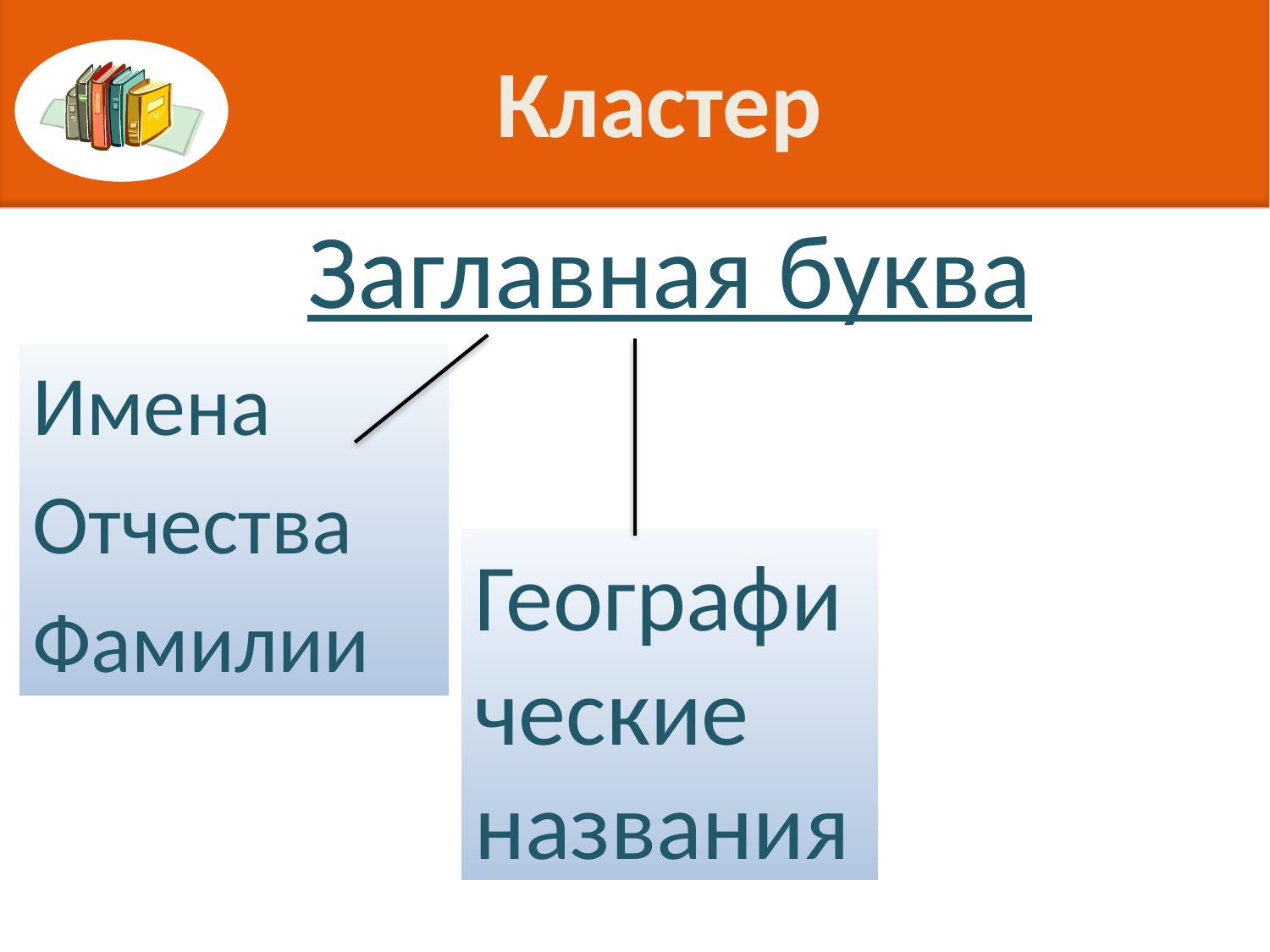

# Кластер
Заглавная буква
Имена
Отчества
Фамилии

Географические названия